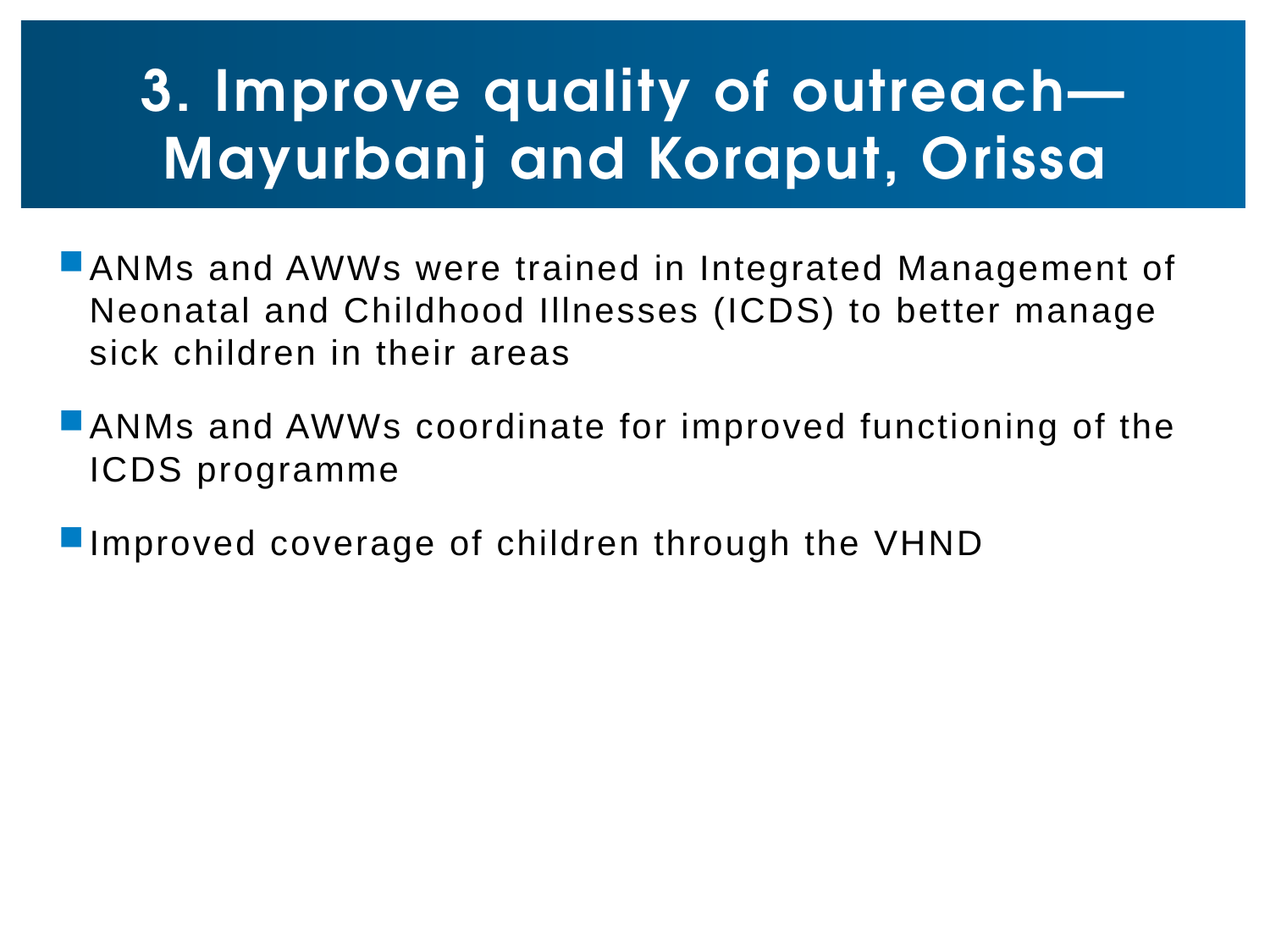

# 3. Improve quality of outreach—Mayurbanj and Koraput, Orissa
ANMs and AWWs were trained in Integrated Management of Neonatal and Childhood Illnesses (ICDS) to better manage sick children in their areas
ANMs and AWWs coordinate for improved functioning of the ICDS programme
Improved coverage of children through the VHND